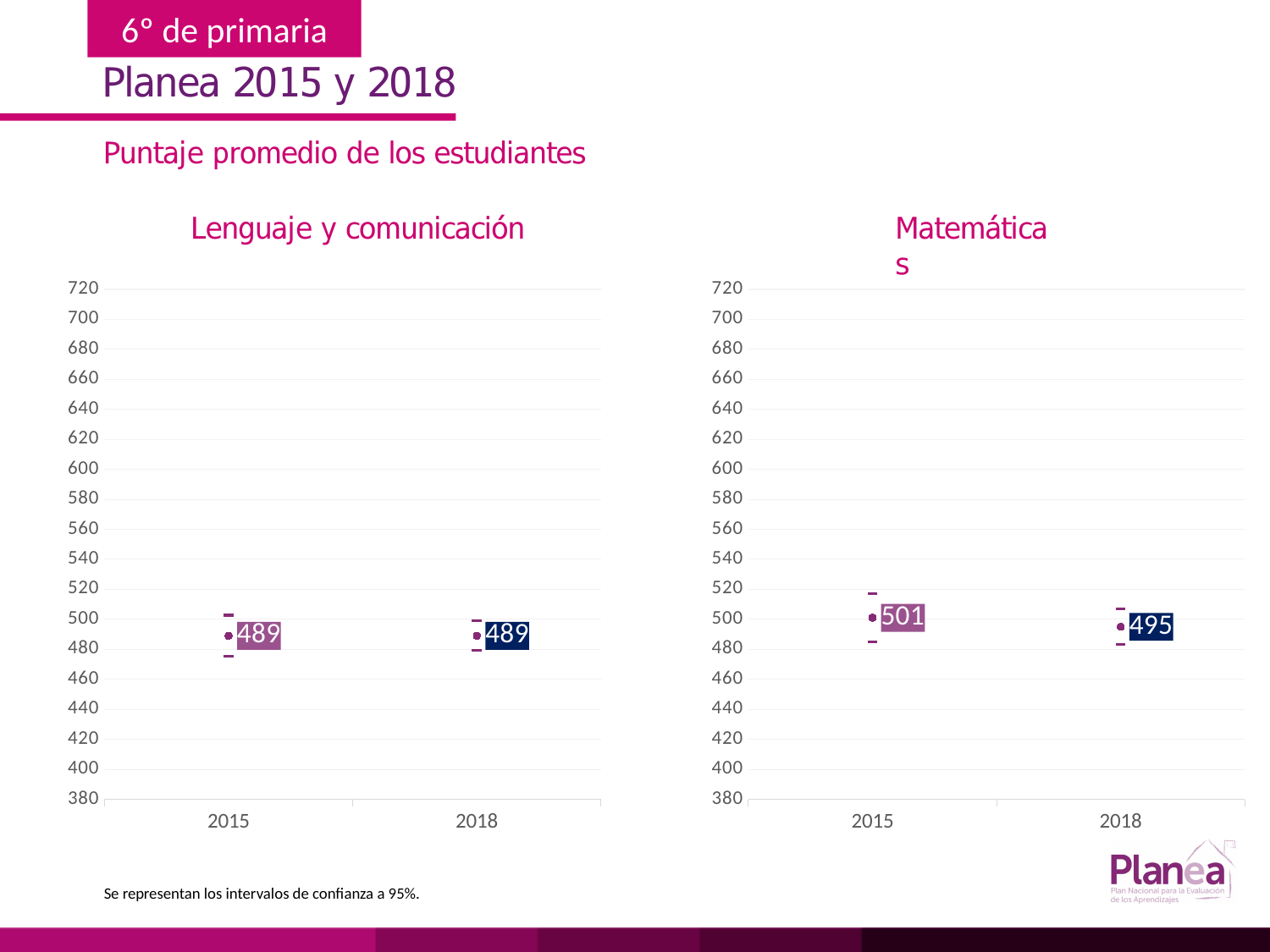

Planea 2015 y 2018

Puntaje promedio de los estudiantes
Matemáticas
Lenguaje y comunicación

### Chart

| Category |  |  |  |
|---|---|---|---|
| 2015 | 475.269 | 502.731 | 489.0 |
| 2018 | 479.05 | 498.95 | 489.0 |

### Chart

| Category |  |  |  |
|---|---|---|---|
| 2015 | 485.08 | 516.92 | 501.0 |
| 2018 | 483.259 | 506.741 | 495.0 |
Se representan los intervalos de confianza a 95%.